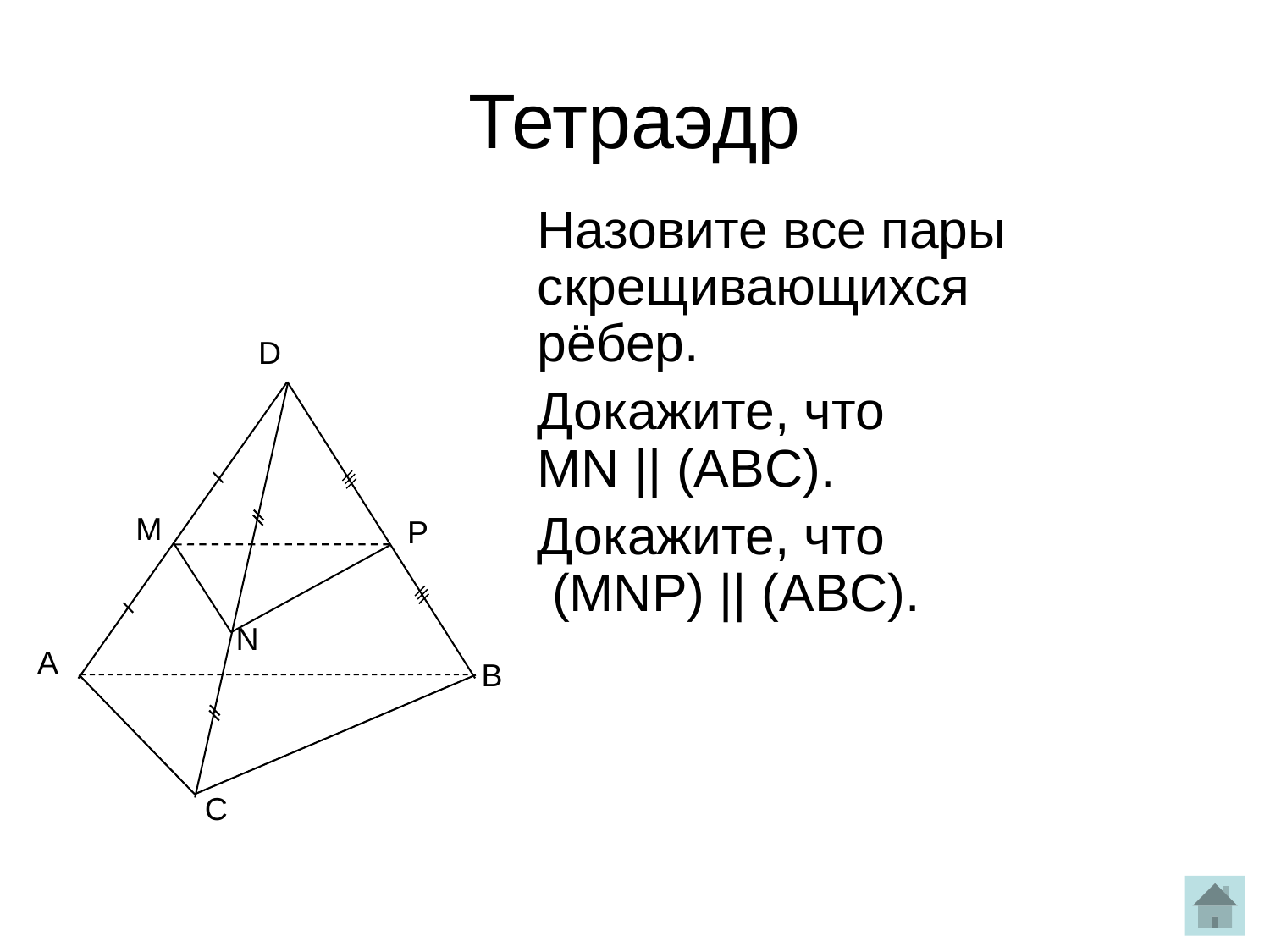

# Тетраэдр
Назовите все пары скрещивающихся рёбер.
Докажите, что
MN || (AВC).
Докажите, что
 (MNP) || (AВC).

D

P

M

N

А
B

С